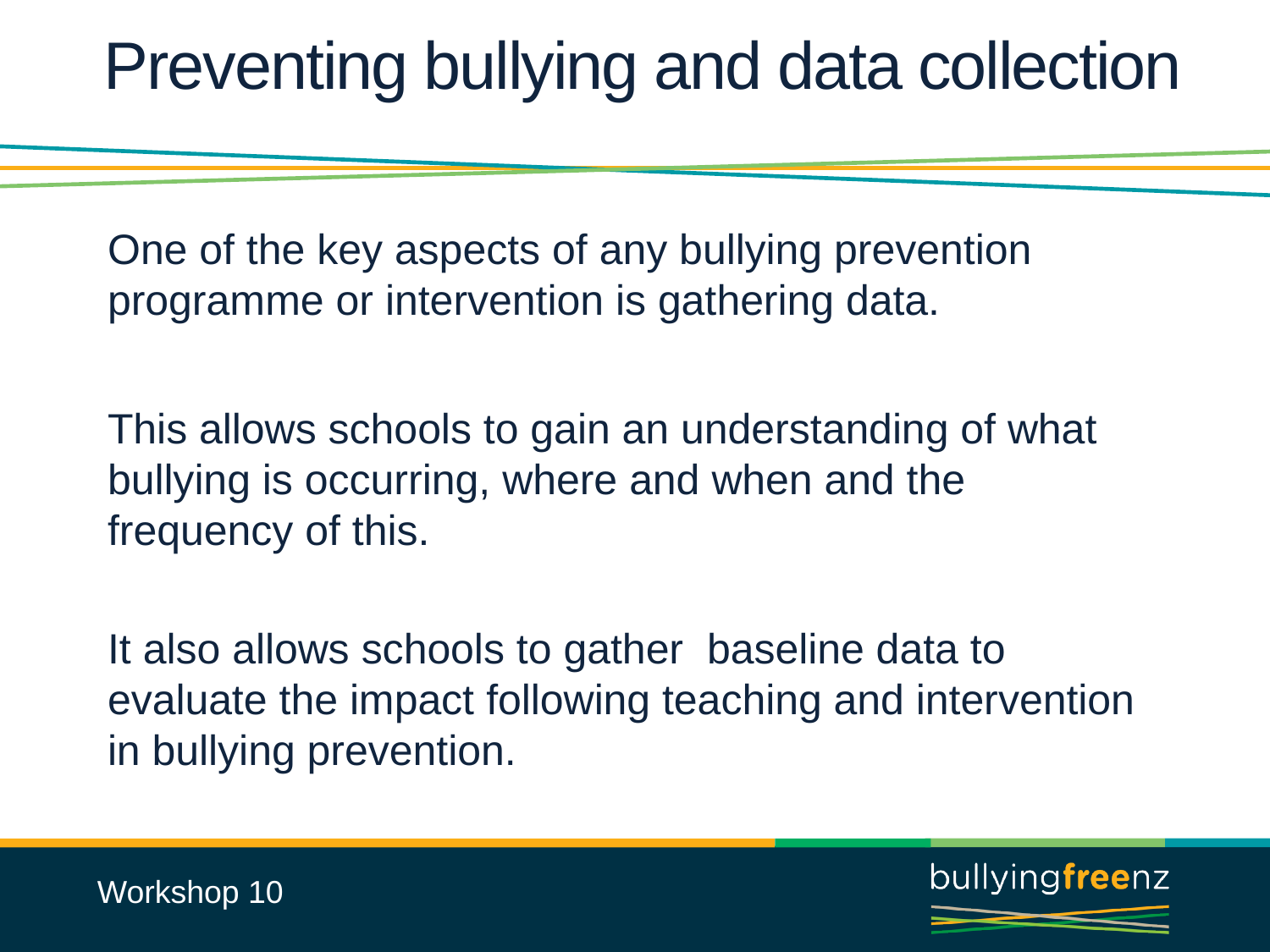

Preventing bullying and data collection
One of the key aspects of any bullying prevention programme or intervention is gathering data.

This allows schools to gain an understanding of what bullying is occurring, where and when and the frequency of this.

It also allows schools to gather  baseline data to evaluate the impact following teaching and intervention in bullying prevention.

Workshop 10